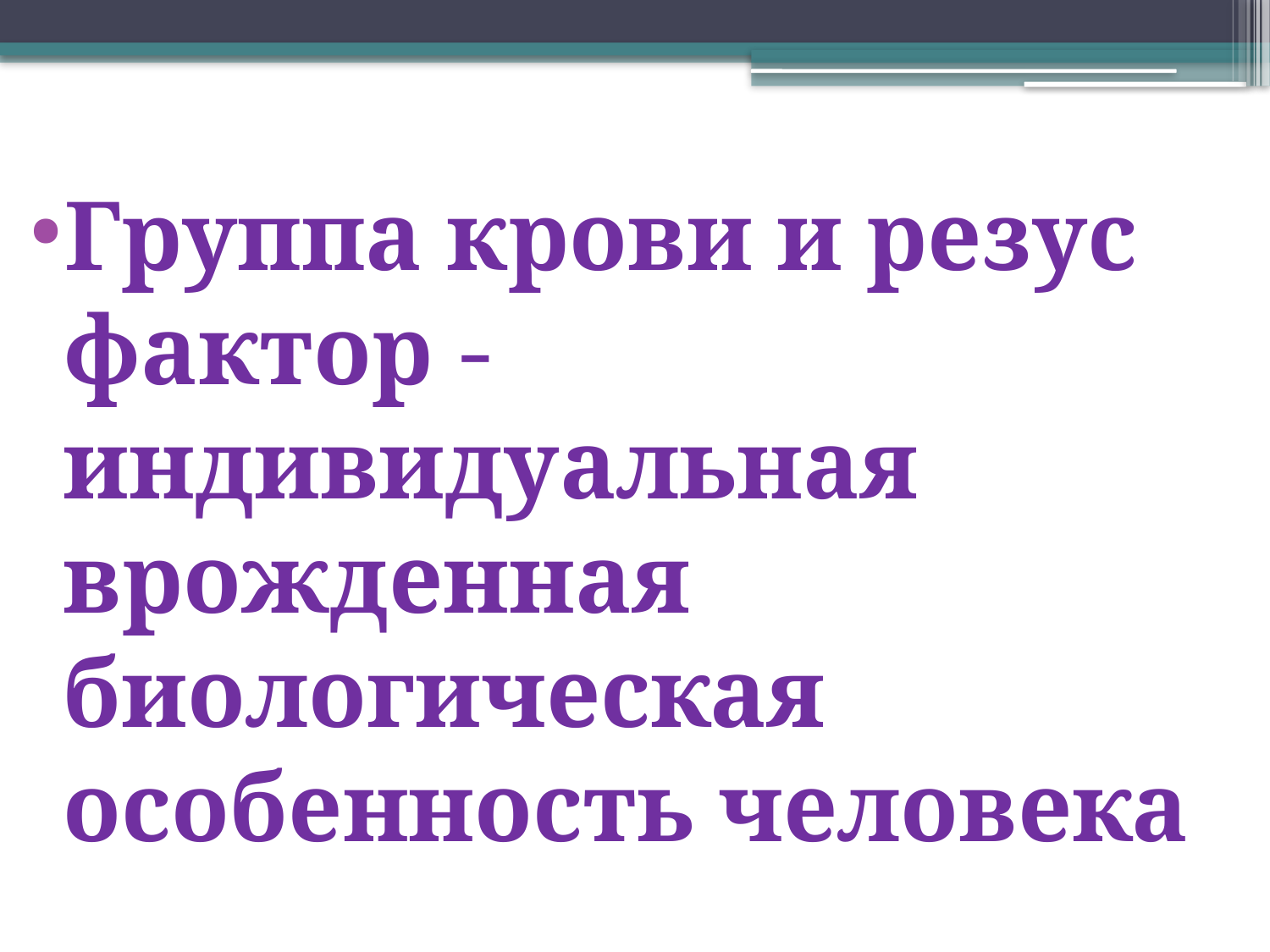

#
Группа крови и резус фактор - индивидуальная врожденная биологическая особенность человека